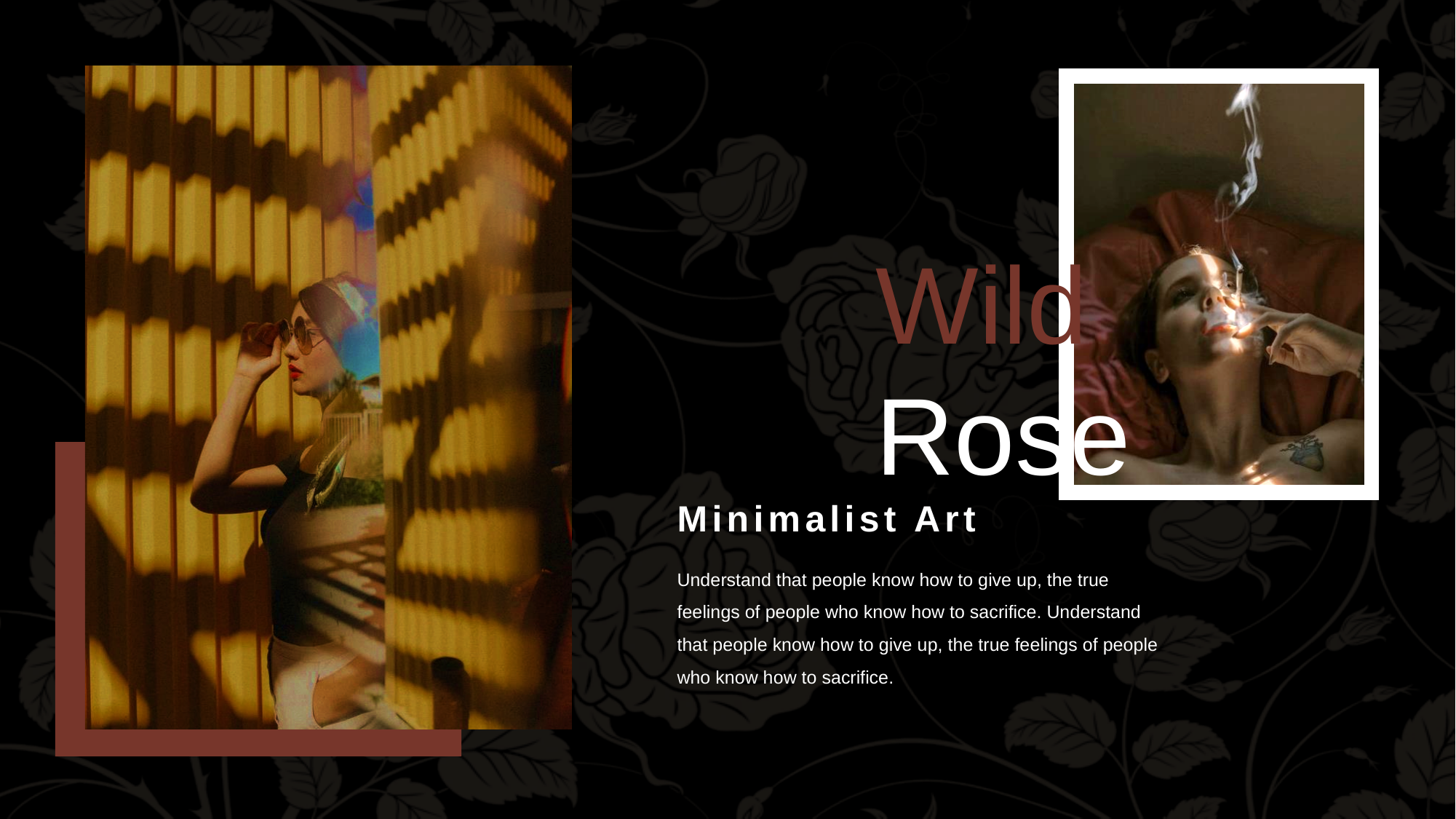

e7d195523061f1c0600ade85ab8d19863d296bbd6d3c8047FB0A4867354E4F1E3A7DEAE3C4C4B5C9777EC9E9D7F78045DB0296A4194571101A21F67FC7D6C39966CE50B69116E2EE84E571E25F3C0CCEA163C27F059CBE29DA6D82EEB35EF5119B33DA690F6CD24F1B5E71F689E441B55A46698741831CC451F9139A5A061ECABF4BE7D9BB13F482
Wild Rose

Minimalist Art
Understand that people know how to give up, the true feelings of people who know how to sacrifice. Understand that people know how to give up, the true feelings of people who know how to sacrifice.